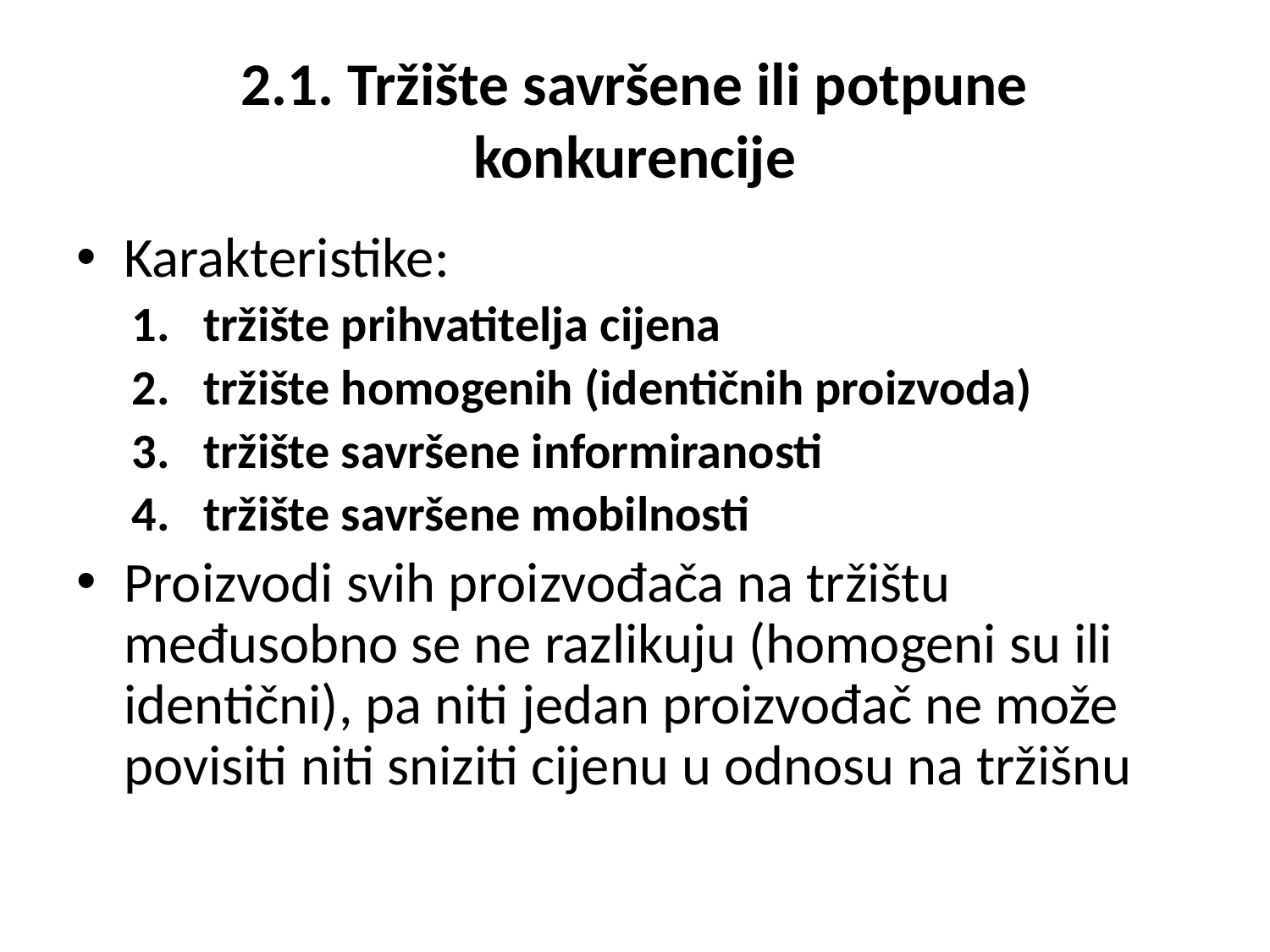

# 2.1. Tržište savršene ili potpune konkurencije
Karakteristike:
tržište prihvatitelja cijena
tržište homogenih (identičnih proizvoda)
tržište savršene informiranosti
tržište savršene mobilnosti
Proizvodi svih proizvođača na tržištu međusobno se ne razlikuju (homogeni su ili identični), pa niti jedan proizvođač ne može povisiti niti sniziti cijenu u odnosu na tržišnu